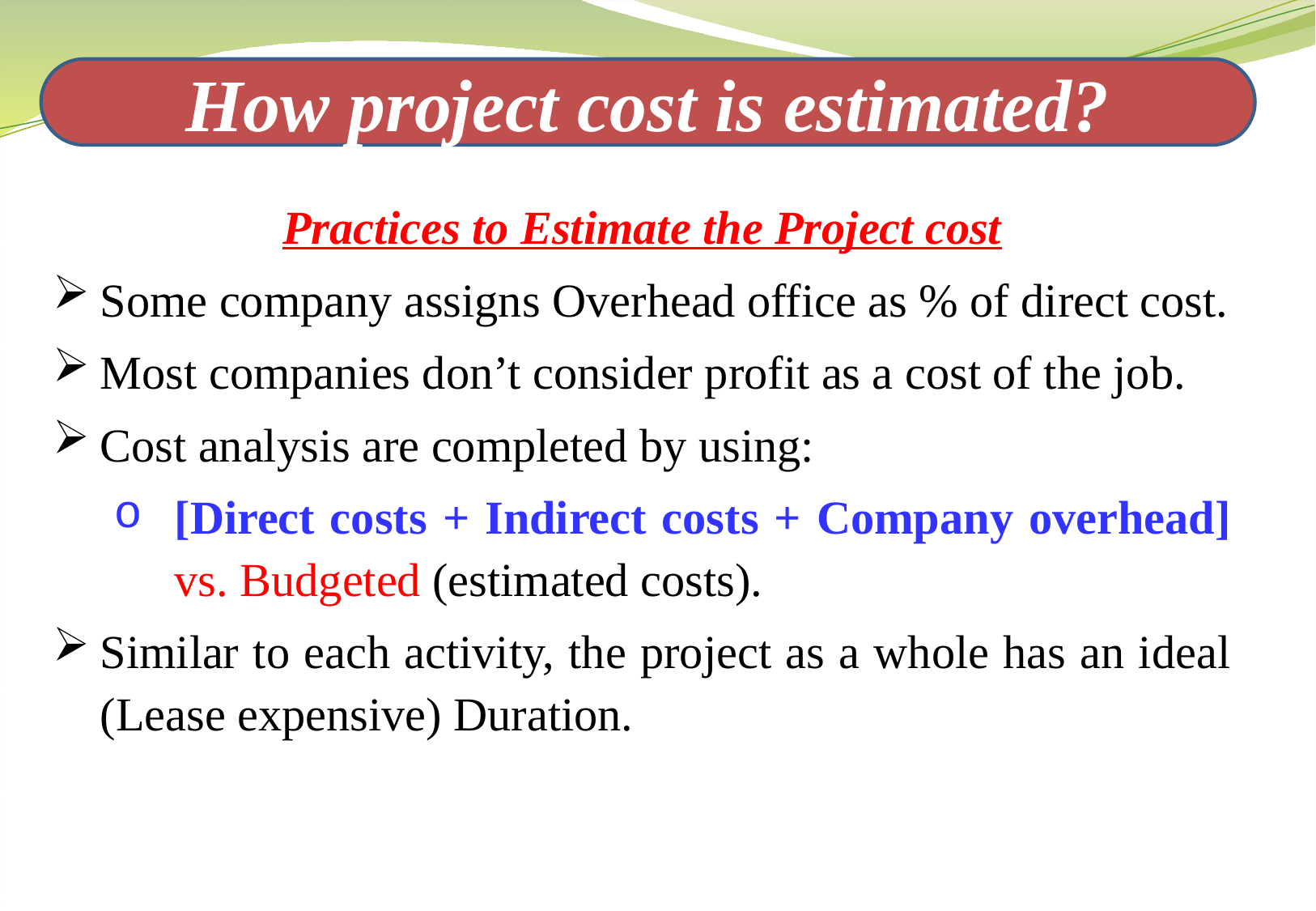

How project cost is estimated?
Practices to Estimate the Project cost
Some company assigns Overhead office as % of direct cost.
Most companies don’t consider profit as a cost of the job.
Cost analysis are completed by using:
[Direct costs + Indirect costs + Company overhead] vs. Budgeted (estimated costs).
Similar to each activity, the project as a whole has an ideal (Lease expensive) Duration.